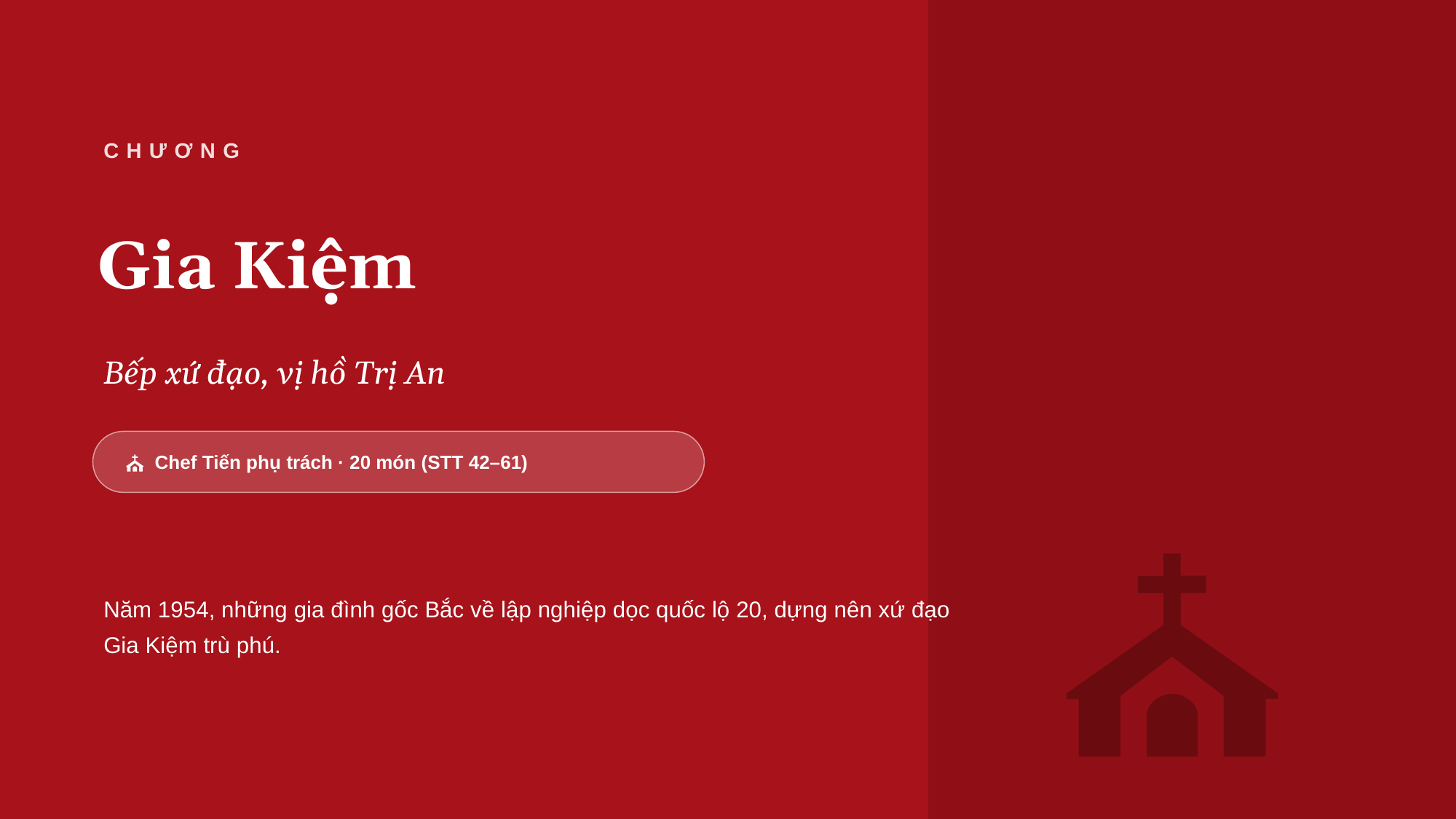

CHƯƠNG 5 / 7
Gia Kiệm
Bếp xứ đạo, vị hồ Trị An

⛪  Chef Tiến phụ trách · 20 món (STT 42–61)
⛪
Năm 1954, những gia đình gốc Bắc về lập nghiệp dọc quốc lộ 20, dựng nên xứ đạo Gia Kiệm trù phú.